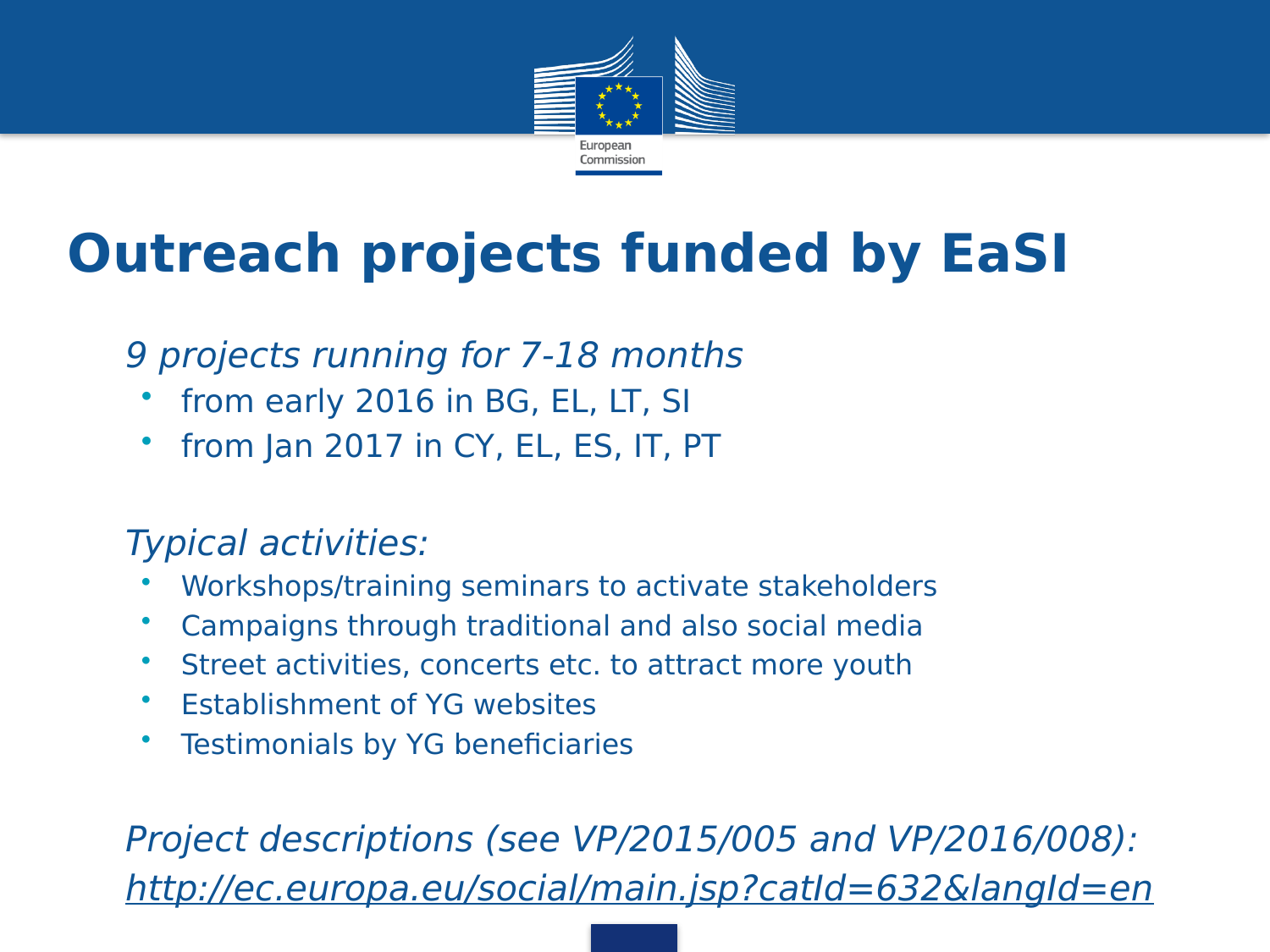

# Outreach projects funded by EaSI
9 projects running for 7-18 months
from early 2016 in BG, EL, LT, SI
from Jan 2017 in CY, EL, ES, IT, PT

Typical activities:
Workshops/training seminars to activate stakeholders
Campaigns through traditional and also social media
Street activities, concerts etc. to attract more youth
Establishment of YG websites
Testimonials by YG beneficiaries

Project descriptions (see VP/2015/005 and VP/2016/008):
http://ec.europa.eu/social/main.jsp?catId=632&langId=en